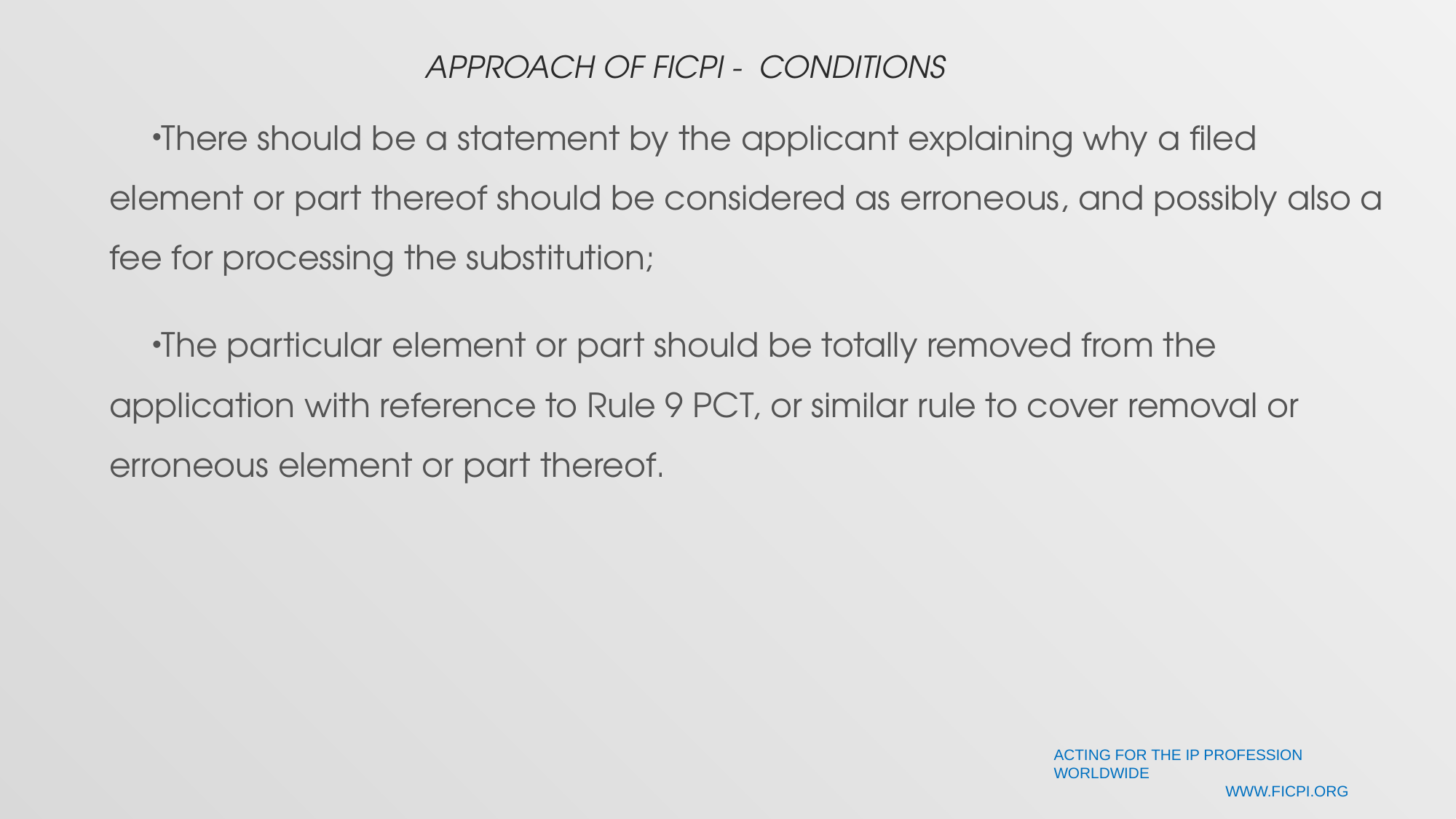

# APPROACH OF FICPI -  CONDITIONS
There should be a statement by the applicant explaining why a filed element or part thereof should be considered as erroneous, and possibly also a fee for processing the substitution;
The particular element or part should be totally removed from the application with reference to Rule 9 PCT, or similar rule to cover removal or erroneous element or part thereof.

Acting for the IP profession worldwide
                                         www.ficpi.org